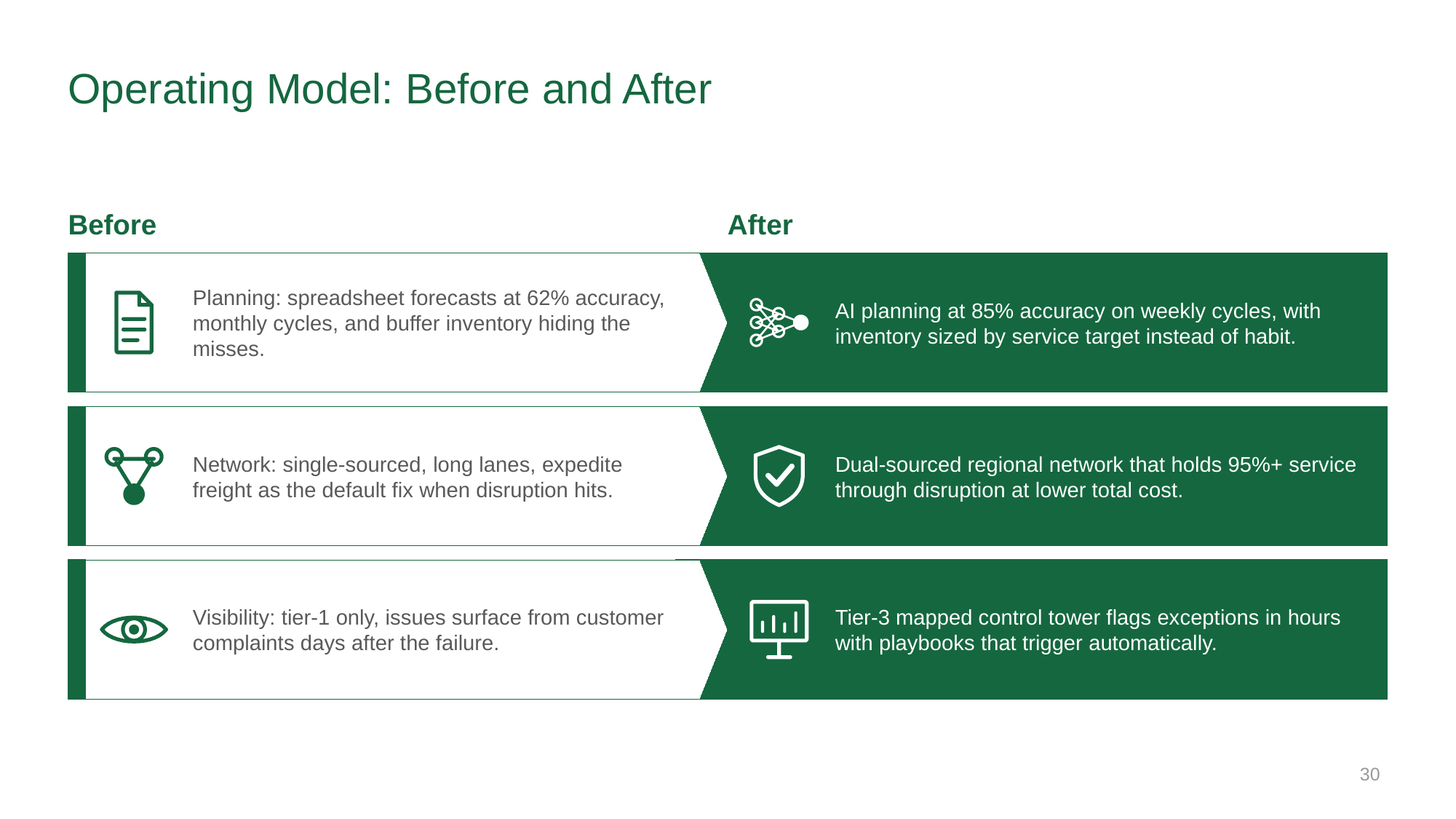

# Operating Model: Before and After
Before
After
Planning: spreadsheet forecasts at 62% accuracy, monthly cycles, and buffer inventory hiding the misses.

AI planning at 85% accuracy on weekly cycles, with inventory sized by service target instead of habit.

Network: single-sourced, long lanes, expedite freight as the default fix when disruption hits.

Dual-sourced regional network that holds 95%+ service through disruption at lower total cost.

Visibility: tier-1 only, issues surface from customer complaints days after the failure.

Tier-3 mapped control tower flags exceptions in hours with playbooks that trigger automatically.

30